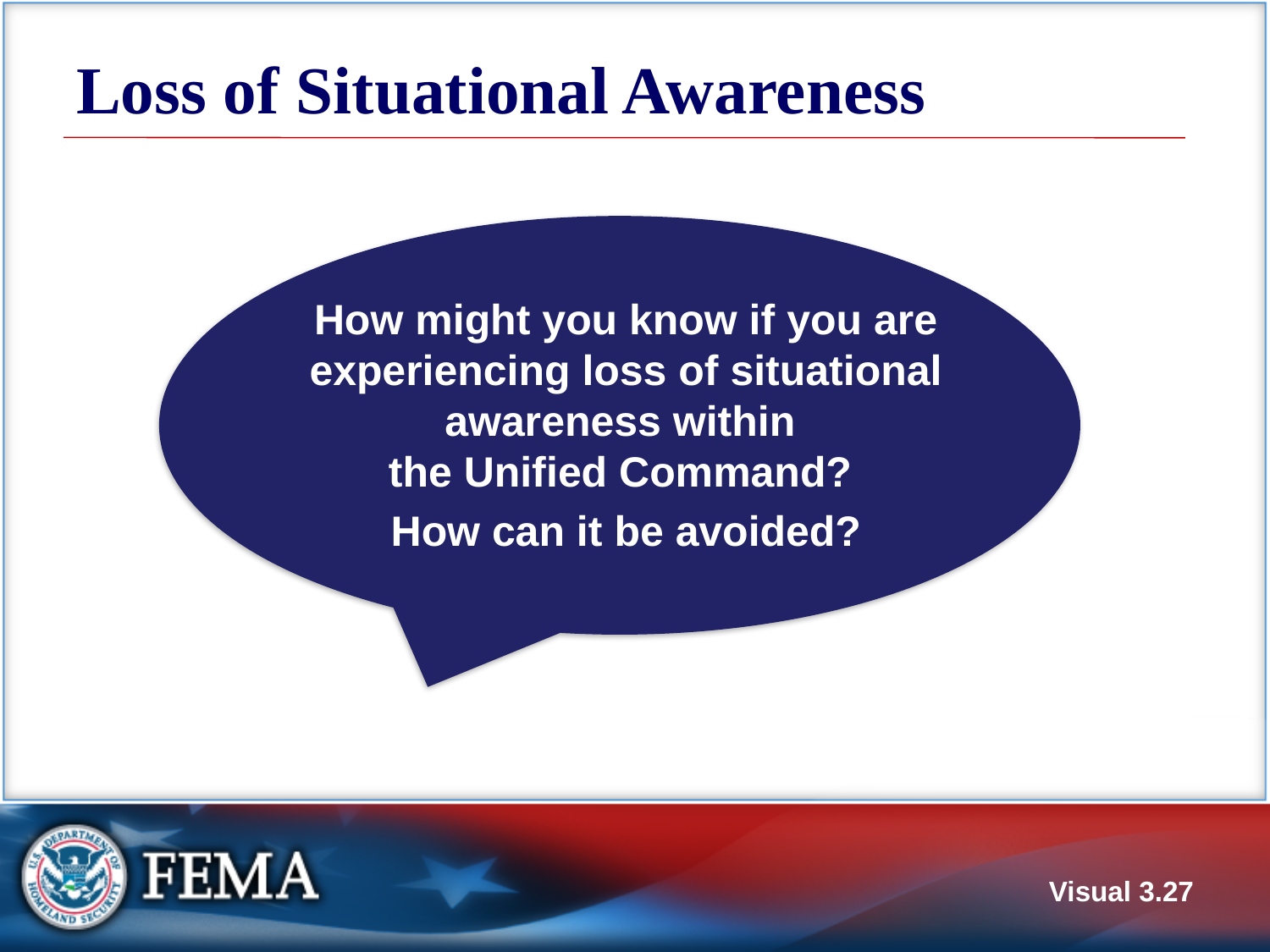

# Loss of Situational Awareness
How might you know if you are experiencing loss of situational awareness within
the Unified Command?
How can it be avoided?
Visual 3.27